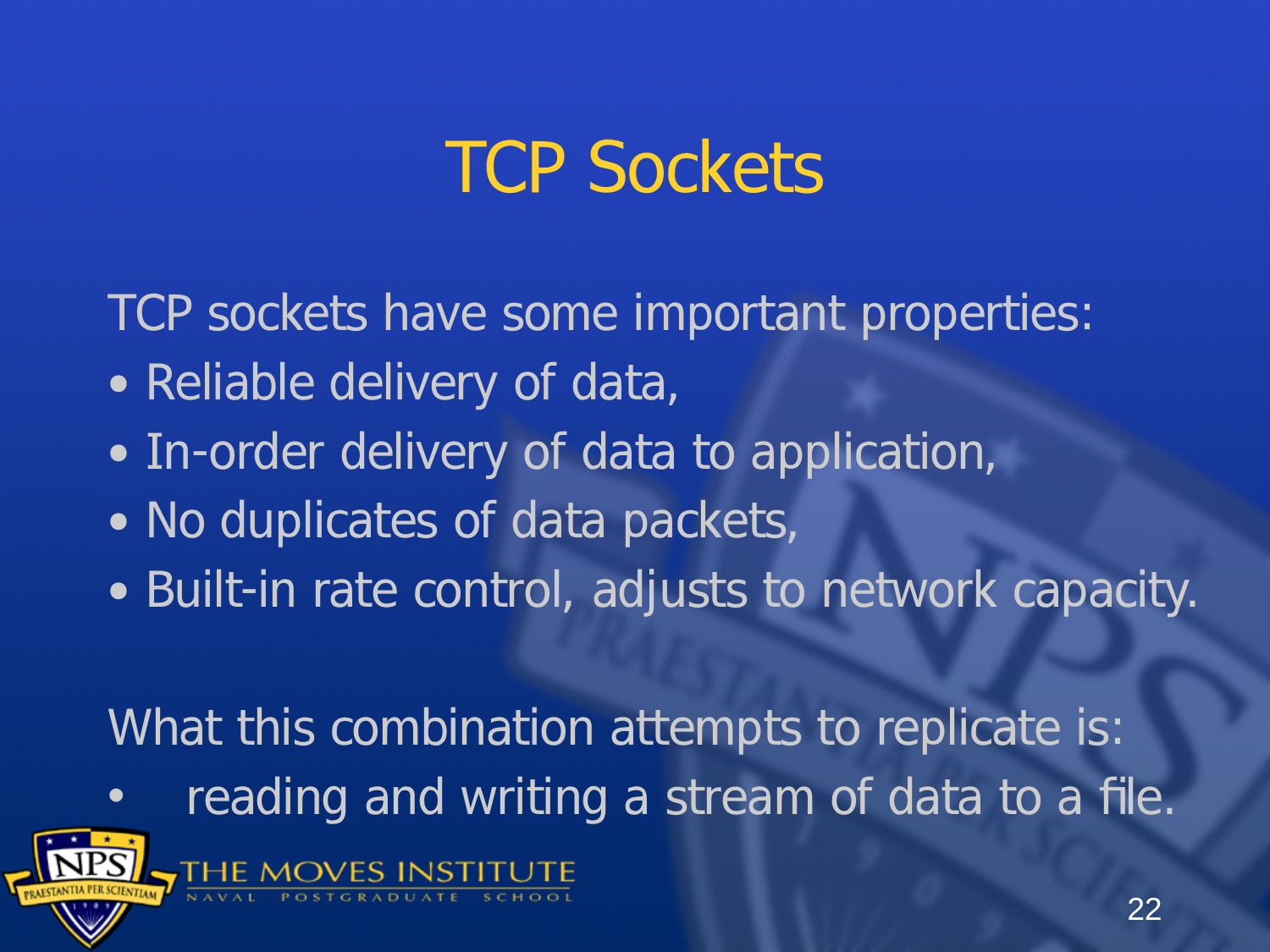

# TCP Sockets
TCP sockets have some important properties:
• Reliable delivery of data,
• In-order delivery of data to application,
• No duplicates of data packets,
• Built-in rate control, adjusts to network capacity.

What this combination attempts to replicate is:
 reading and writing a stream of data to a file.
22